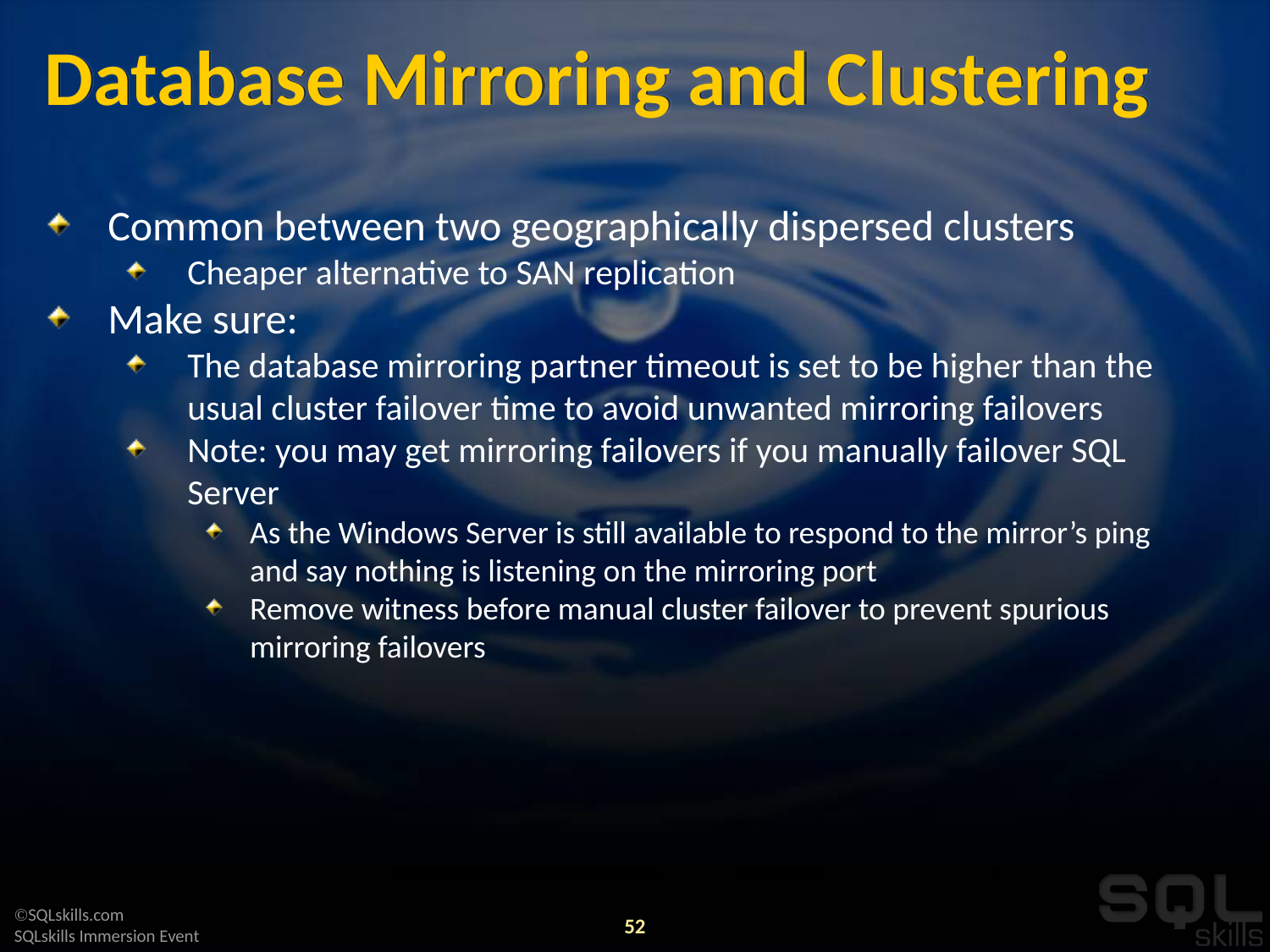

# Database Mirroring and Clustering
Common between two geographically dispersed clusters
Cheaper alternative to SAN replication
Make sure:
The database mirroring partner timeout is set to be higher than the usual cluster failover time to avoid unwanted mirroring failovers
Note: you may get mirroring failovers if you manually failover SQL Server
As the Windows Server is still available to respond to the mirror’s ping and say nothing is listening on the mirroring port
Remove witness before manual cluster failover to prevent spurious mirroring failovers
52